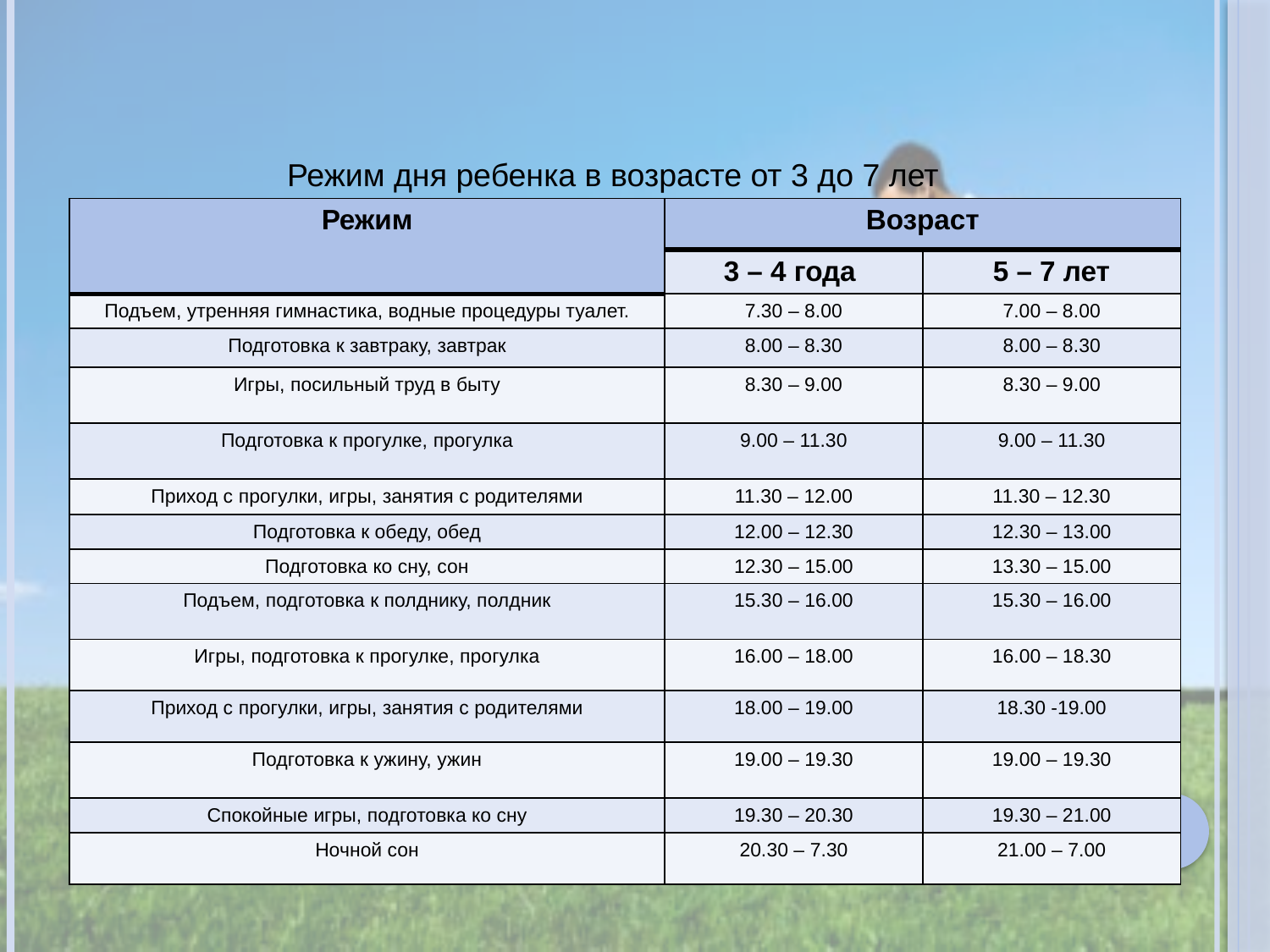

Режим дня ребенка в возрасте от 3 до 7 лет

# Режим дня – это заранее точно установленный, размеренный образ жизни.
| Режим | Возраст |  |
| --- | --- | --- |
|  | 3 – 4 года | 5 – 7 лет |
| Подъем, утренняя гимнастика, водные процедуры туалет. | 7.30 – 8.00 | 7.00 – 8.00 |
| Подготовка к завтраку, завтрак | 8.00 – 8.30 | 8.00 – 8.30 |
| Игры, посильный труд в быту | 8.30 – 9.00 | 8.30 – 9.00 |
| Подготовка к прогулке, прогулка | 9.00 – 11.30 | 9.00 – 11.30 |
| Приход с прогулки, игры, занятия с родителями | 11.30 – 12.00 | 11.30 – 12.30 |
| Подготовка к обеду, обед | 12.00 – 12.30 | 12.30 – 13.00 |
| Подготовка ко сну, сон | 12.30 – 15.00 | 13.30 – 15.00 |
| Подъем, подготовка к полднику, полдник | 15.30 – 16.00 | 15.30 – 16.00 |
| Игры, подготовка к прогулке, прогулка | 16.00 – 18.00 | 16.00 – 18.30 |
| Приход с прогулки, игры, занятия с родителями | 18.00 – 19.00 | 18.30 -19.00 |
| Подготовка к ужину, ужин | 19.00 – 19.30 | 19.00 – 19.30 |
| Спокойные игры, подготовка ко сну | 19.30 – 20.30 | 19.30 – 21.00 |
| Ночной сон | 20.30 – 7.30 | 21.00 – 7.00 |